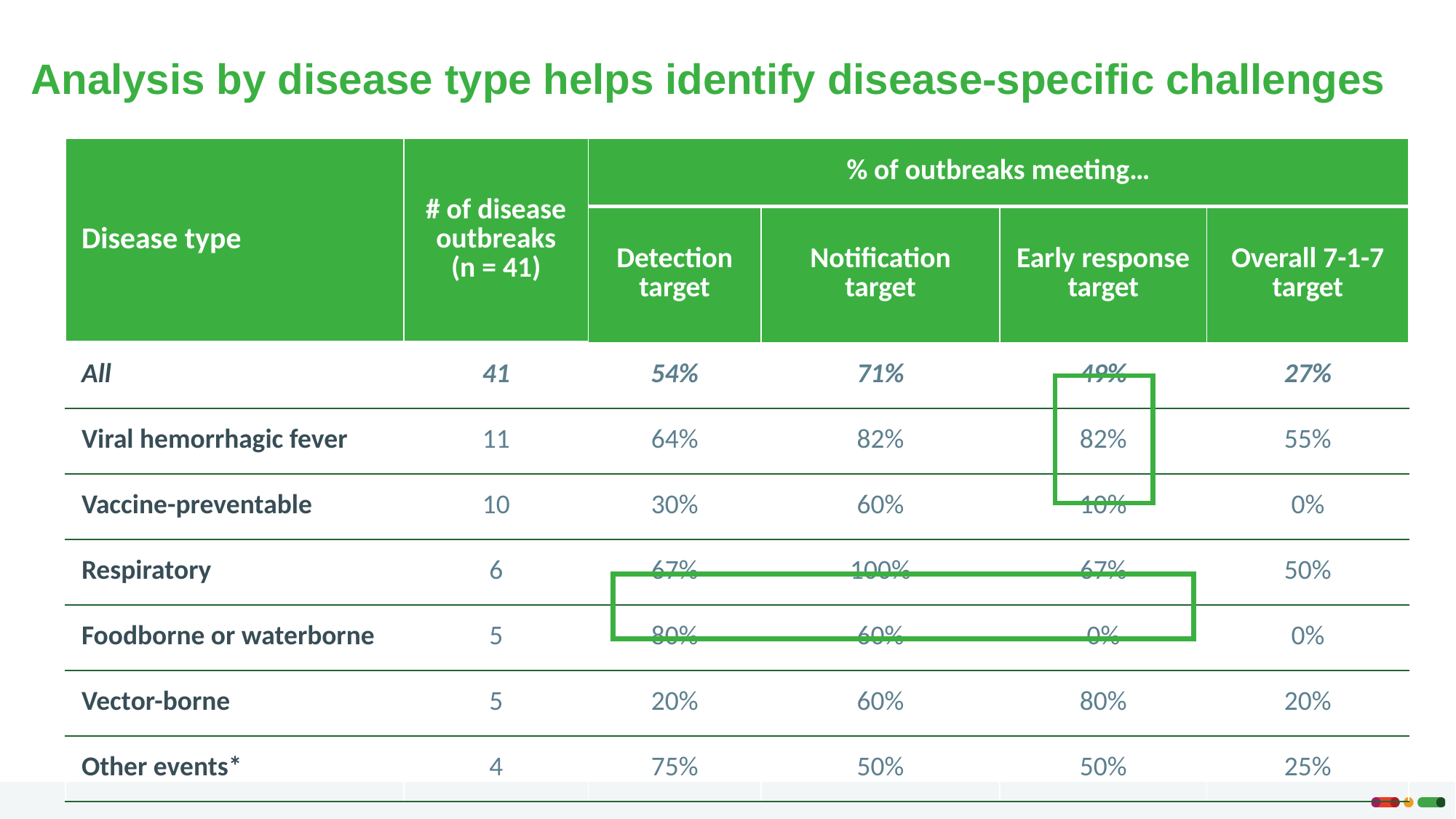

# Analysis by disease type helps identify disease-specific challenges

| Disease type | # of disease outbreaks (n = 41) | % of outbreaks meeting… |  |  |  |
| --- | --- | --- | --- | --- | --- |
|  |  | Detection target | Notification target | Early response target | Overall 7-1-7 target |
| All | 41 | 54% | 71% | 49% | 27% |
| Viral hemorrhagic fever | 11 | 64% | 82% | 82% | 55% |
| Vaccine-preventable | 10 | 30% | 60% | 10% | 0% |
| Respiratory | 6 | 67% | 100% | 67% | 50% |
| Foodborne or waterborne | 5 | 80% | 60% | 0% | 0% |
| Vector-borne | 5 | 20% | 60% | 80% | 20% |
| Other events\* | 4 | 75% | 50% | 50% | 25% |